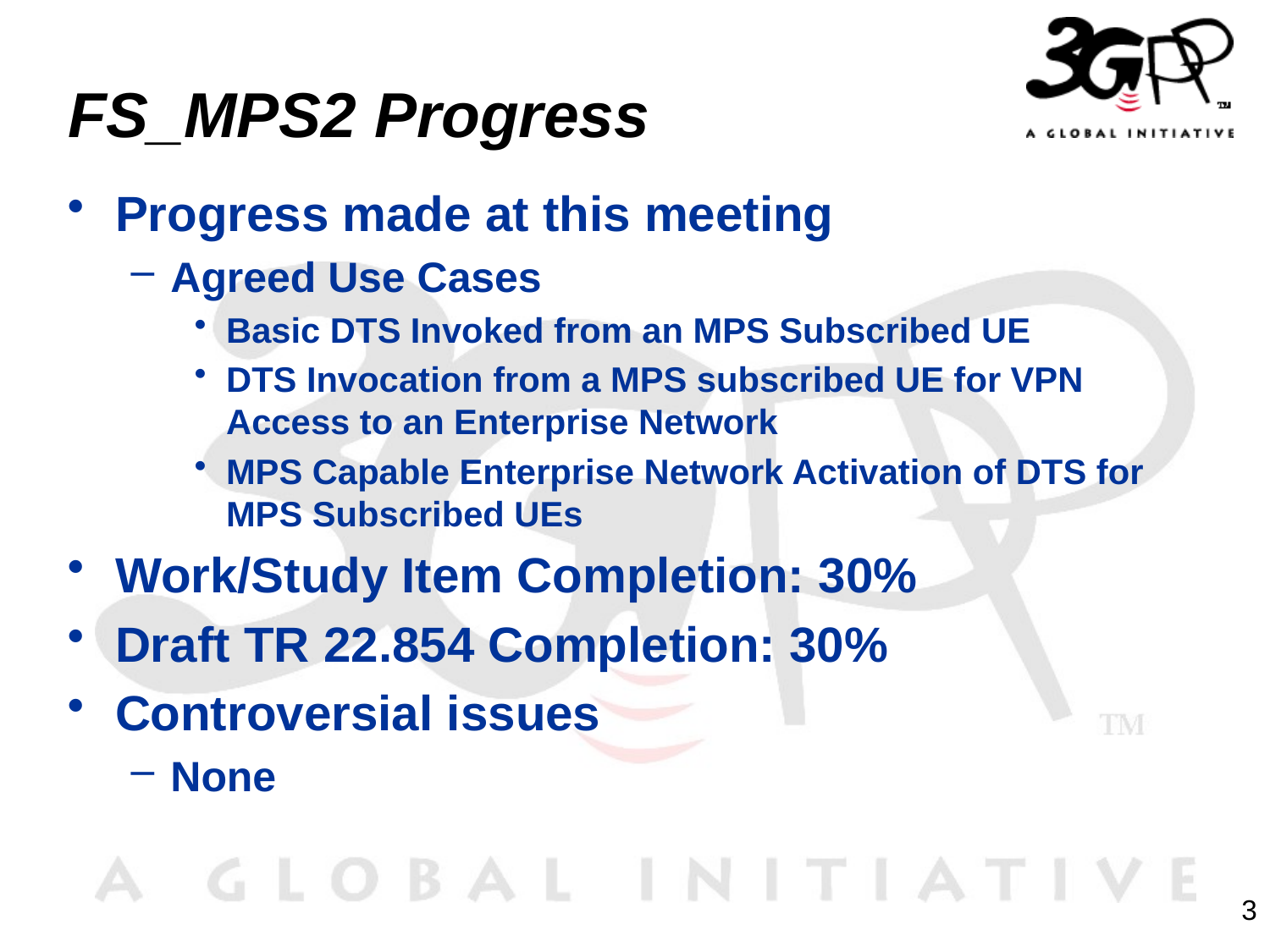

# FS_MPS2 Progress
Progress made at this meeting
Agreed Use Cases
Basic DTS Invoked from an MPS Subscribed UE
DTS Invocation from a MPS subscribed UE for VPN Access to an Enterprise Network
MPS Capable Enterprise Network Activation of DTS for MPS Subscribed UEs
Work/Study Item Completion: 30%
Draft TR 22.854 Completion: 30%
Controversial issues
None
3